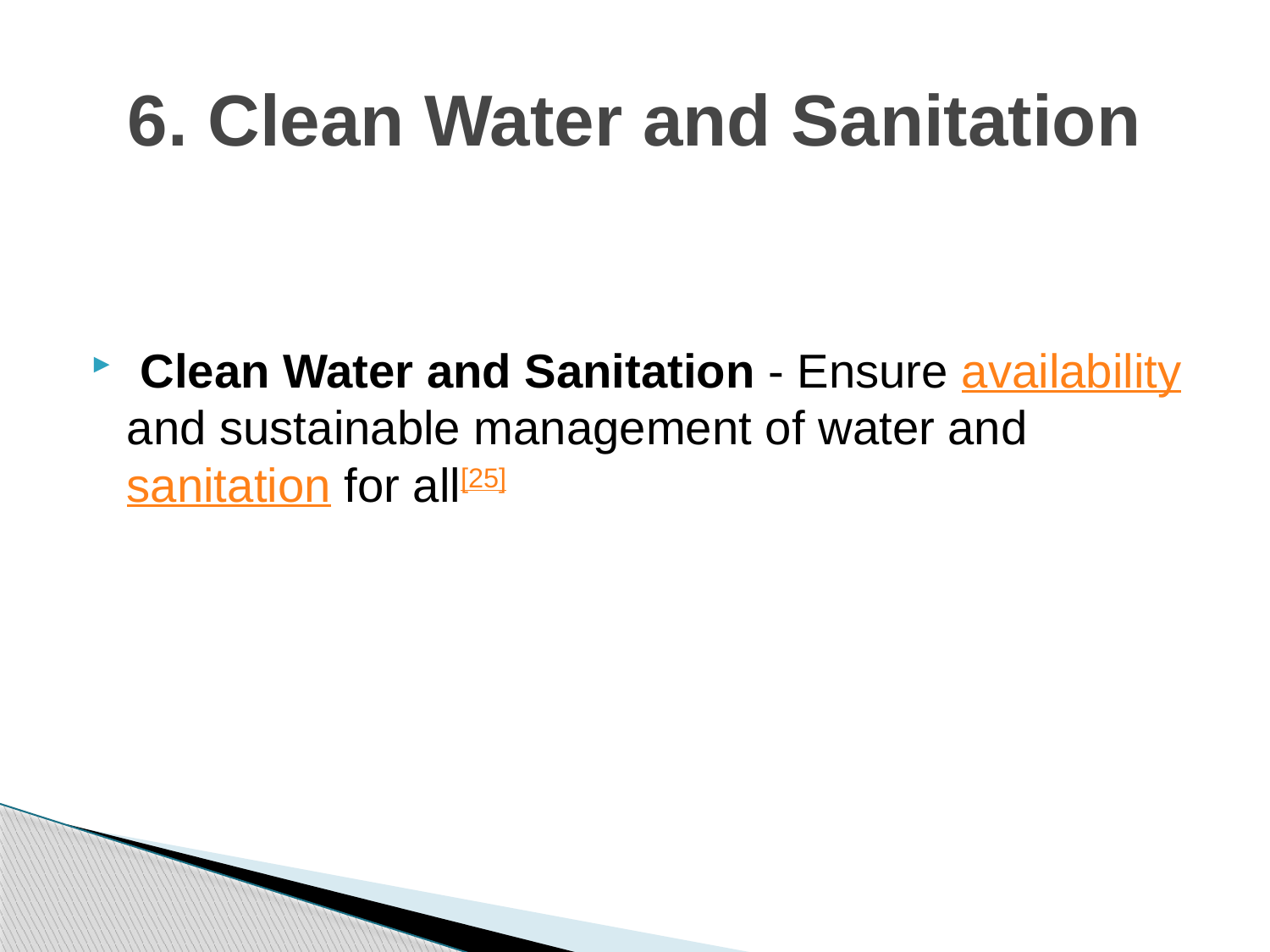

# 6. Clean Water and Sanitation

 Clean Water and Sanitation - Ensure availability and sustainable management of water and sanitation for all[25]